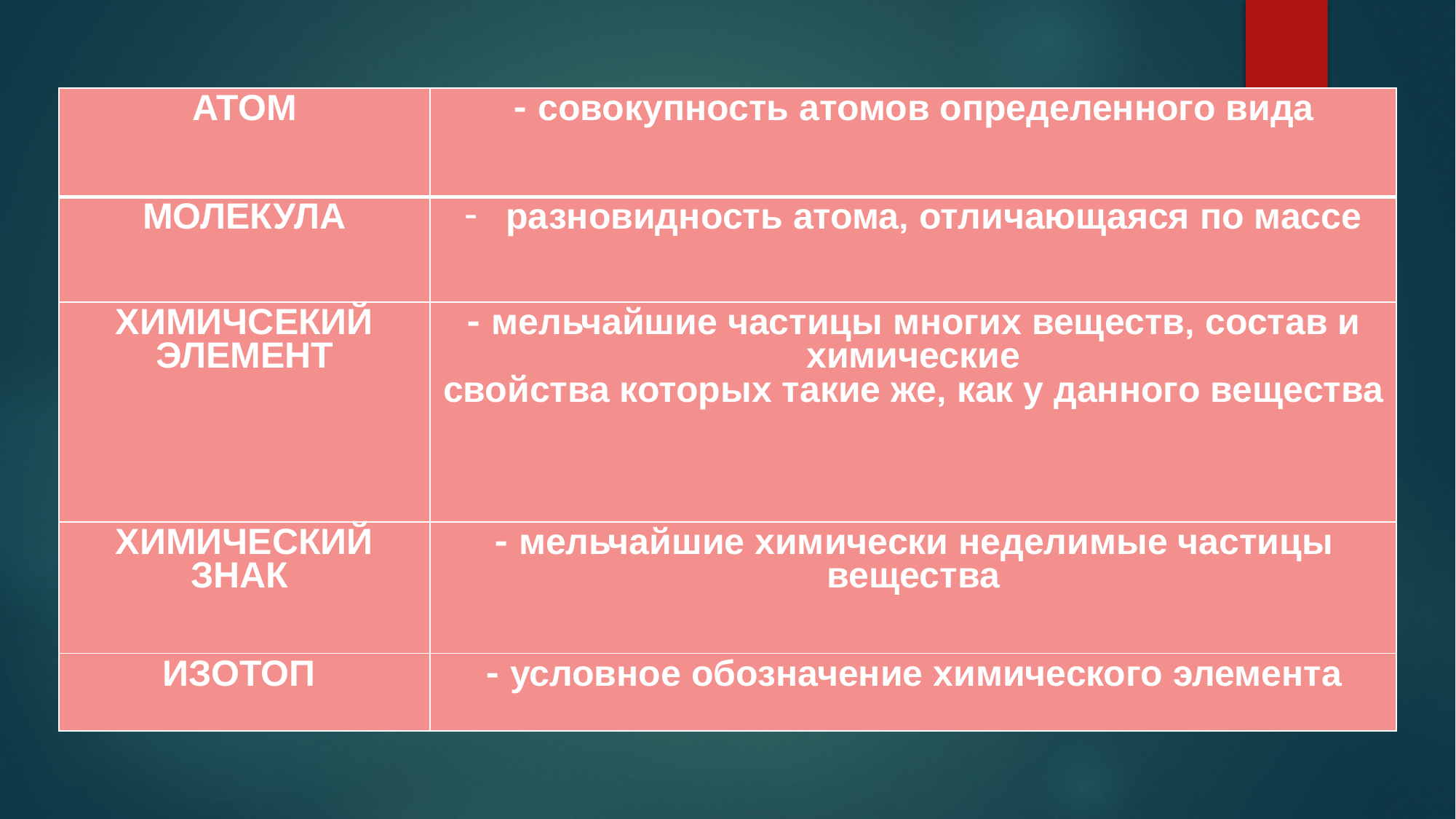

| АТОМ | - совокупность атомов определенного вида |
| --- | --- |
| МОЛЕКУЛА | разновидность атома, отличающаяся по массе |
| ХИМИЧСЕКИЙ ЭЛЕМЕНТ | - мельчайшие частицы многих веществ, состав и химические свойства которых такие же, как у данного вещества |
| ХИМИЧЕСКИЙ ЗНАК | - мельчайшие химически неделимые частицы вещества |
| ИЗОТОП | - условное обозначение химического элемента |